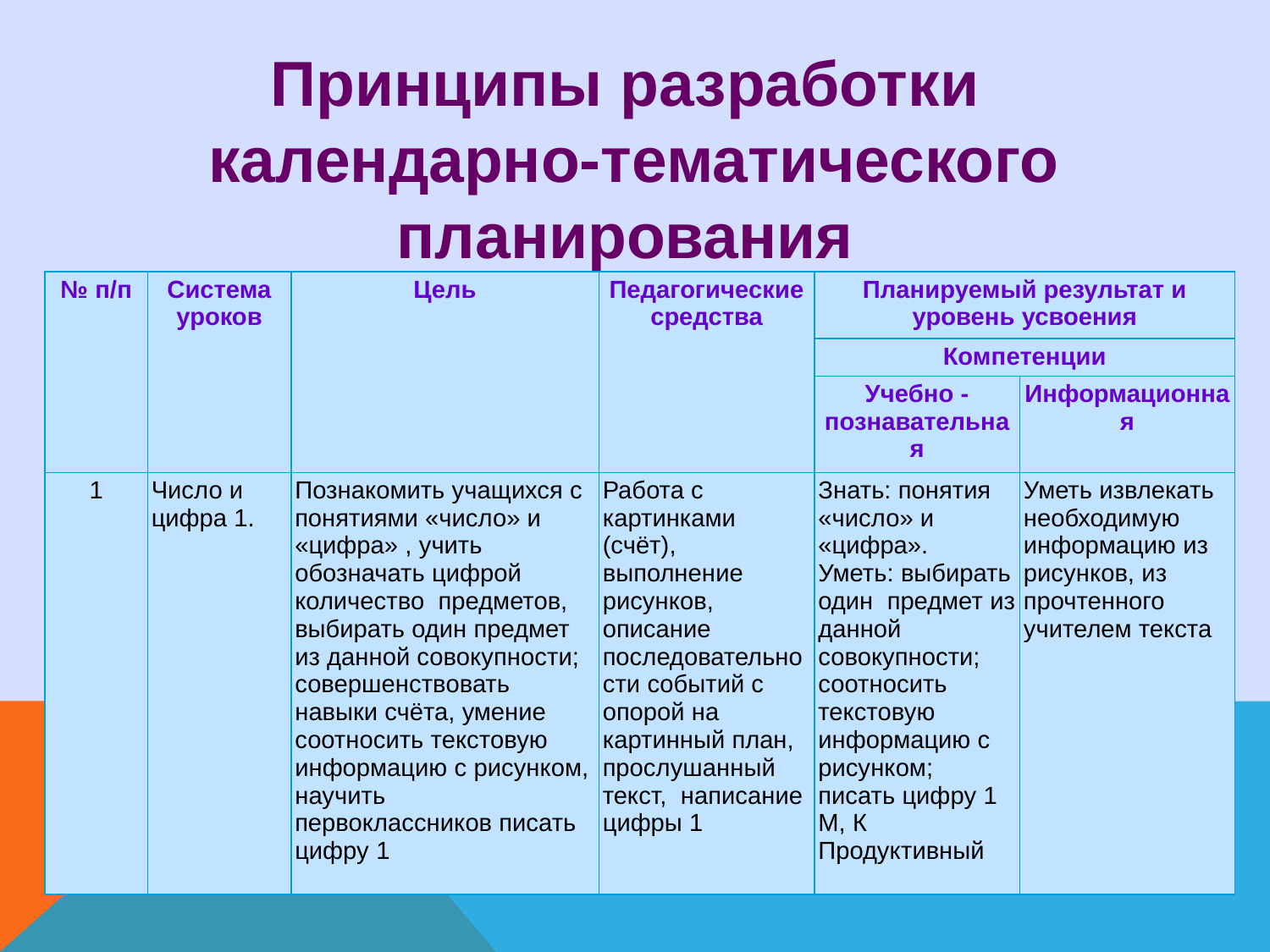

Принципы разработки
 календарно-тематического планирования

| № п/п | Система уроков | Цель | Педагогические средства | Планируемый результат и уровень усвоения |  |
| --- | --- | --- | --- | --- | --- |
|  |  |  |  | Компетенции |  |
|  |  |  |  | Учебно - познавательная | Информационная |
| 1 | Число и цифра 1. | Познакомить учащихся с понятиями «число» и «цифра» , учить обозначать цифрой количество предметов, выбирать один предмет из данной совокупности; совершенствовать навыки счёта, умение соотносить текстовую информацию с рисунком, научить первоклассников писать цифру 1 | Работа с картинками (счёт), выполнение рисунков, описание последовательности событий с опорой на картинный план, прослушанный текст, написание цифры 1 | Знать: понятия «число» и «цифра». Уметь: выбирать один предмет из данной совокупности; соотносить текстовую информацию с рисунком; писать цифру 1 М, К Продуктивный | Уметь извлекать необходимую информацию из рисунков, из прочтенного учителем текста |